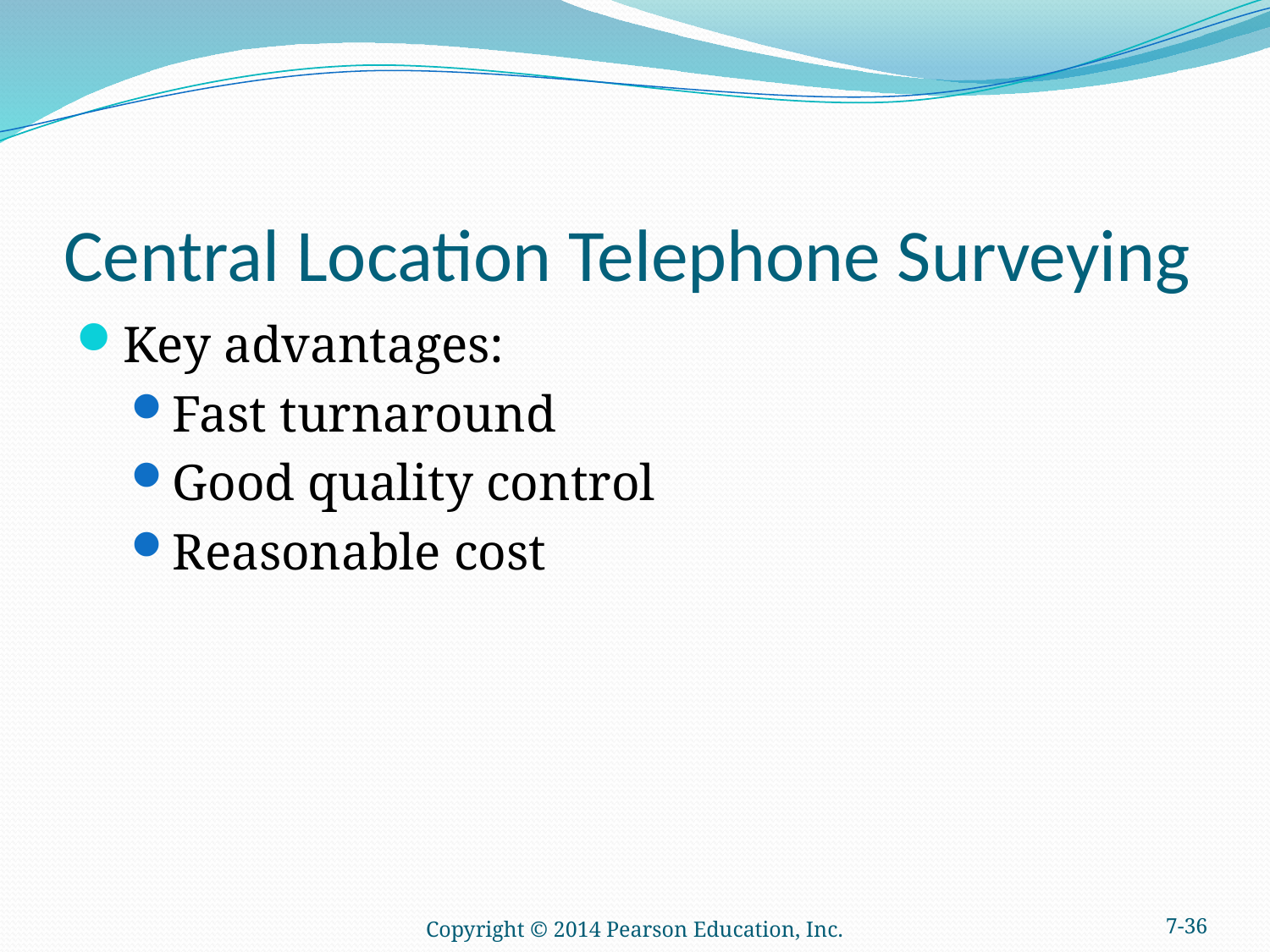

# Central Location Telephone Surveying
Key advantages:
Fast turnaround
Good quality control
Reasonable cost